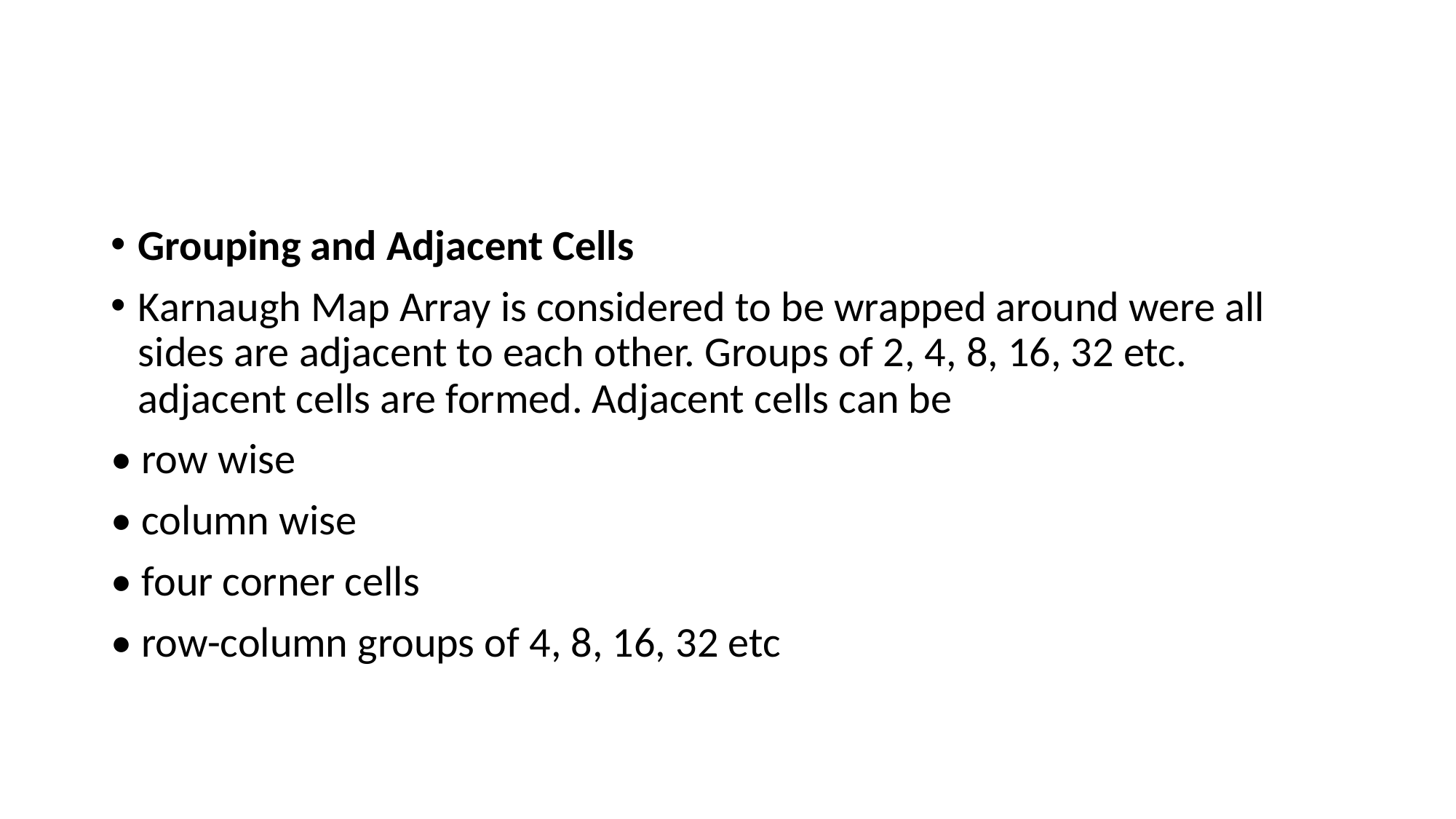

Grouping and Adjacent Cells
Karnaugh Map Array is considered to be wrapped around were all sides are adjacent to each other. Groups of 2, 4, 8, 16, 32 etc. adjacent cells are formed. Adjacent cells can be
• row wise
• column wise
• four corner cells
• row-column groups of 4, 8, 16, 32 etc